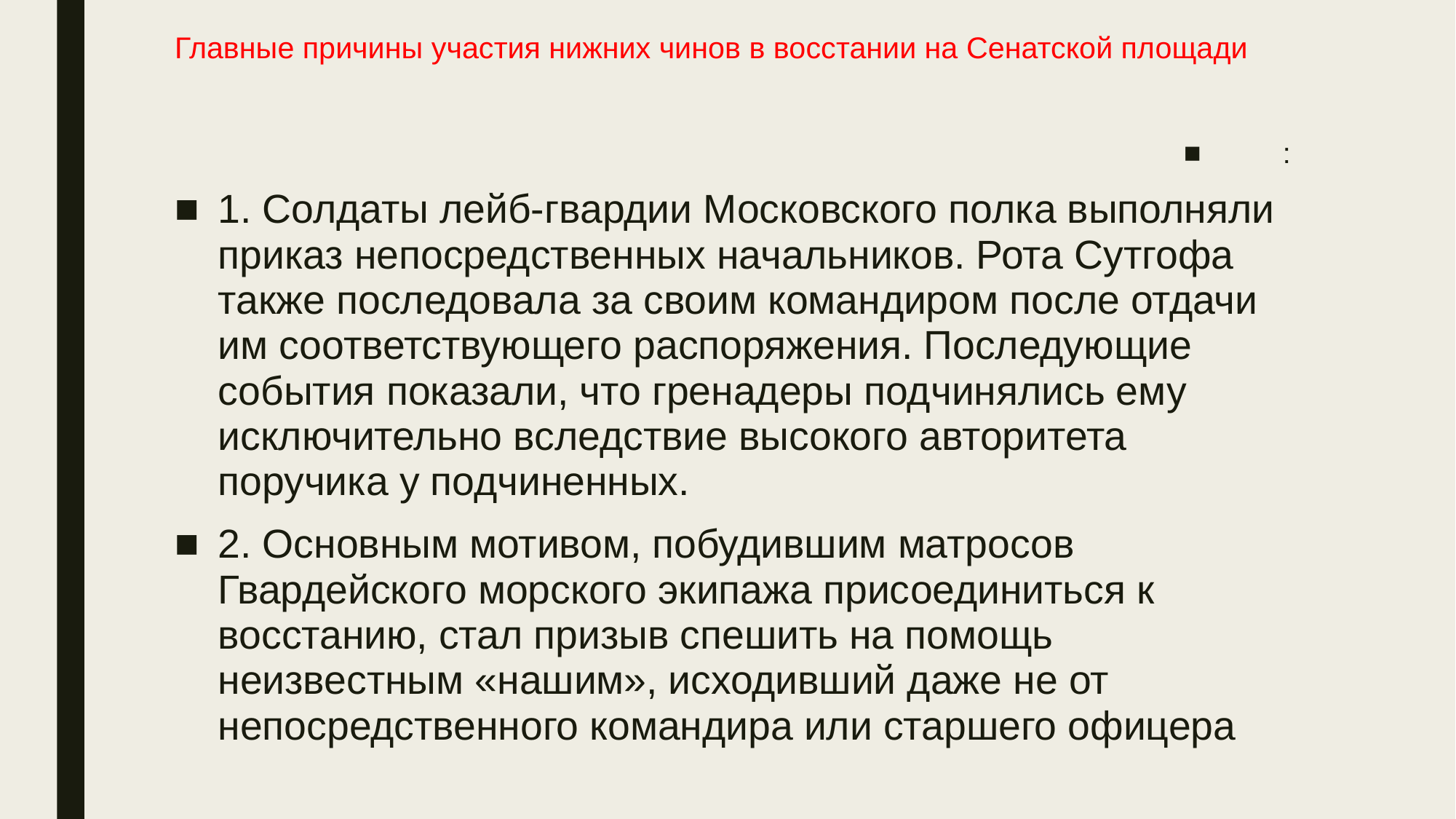

# Главные причины участия нижних чинов в восстании на Сенатской площади
:
1. Солдаты лейб-гвардии Московского полка выполняли приказ непосредственных начальников. Рота Сутгофа также последовала за своим командиром после отдачи им соответствующего распоряжения. Последующие события показали, что гренадеры подчинялись ему исключительно вследствие высокого авторитета поручика у подчиненных.
2. Основным мотивом, побудившим матросов Гвардейского морского экипажа присоединиться к восстанию, стал призыв спешить на помощь неизвестным «нашим», исходивший даже не от непосредственного командира или старшего офицера